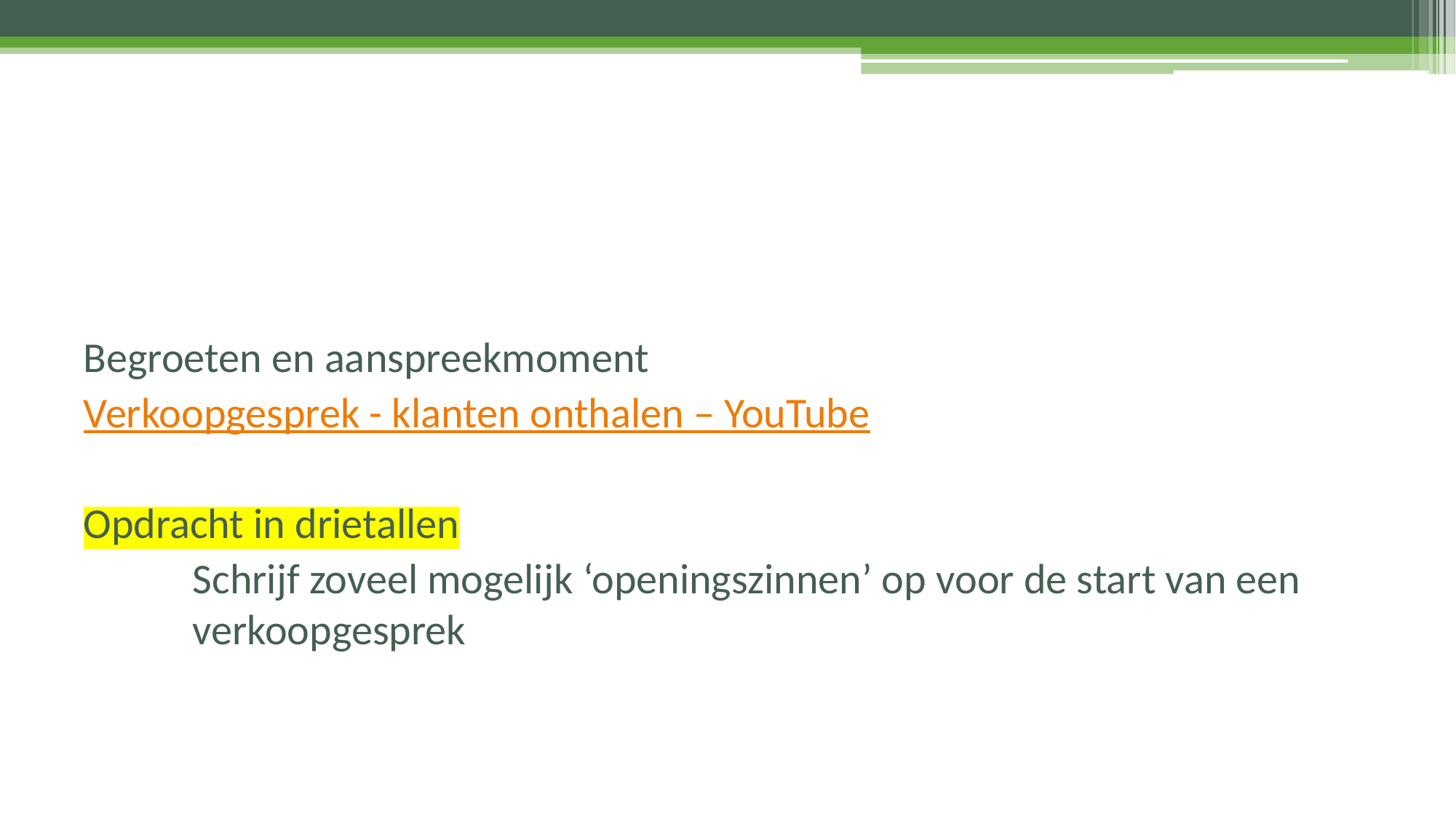

#

Begroeten en aanspreekmoment
Verkoopgesprek - klanten onthalen – YouTube

Opdracht in drietallen
	Schrijf zoveel mogelijk ‘openingszinnen’ op voor de start van een 	verkoopgesprek